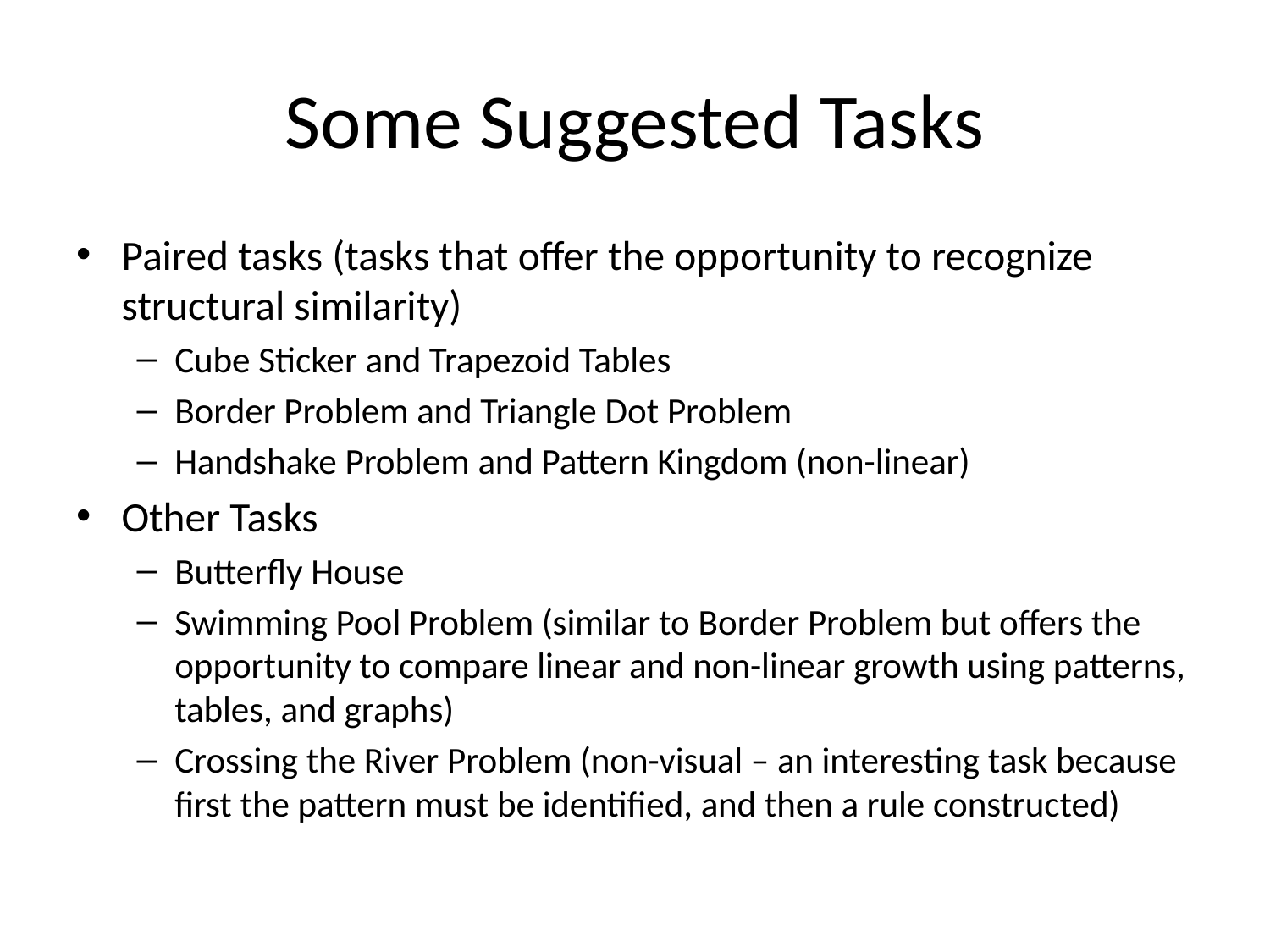

# Some Suggested Tasks
Paired tasks (tasks that offer the opportunity to recognize structural similarity)
Cube Sticker and Trapezoid Tables
Border Problem and Triangle Dot Problem
Handshake Problem and Pattern Kingdom (non-linear)
Other Tasks
Butterfly House
Swimming Pool Problem (similar to Border Problem but offers the opportunity to compare linear and non-linear growth using patterns, tables, and graphs)
Crossing the River Problem (non-visual – an interesting task because first the pattern must be identified, and then a rule constructed)